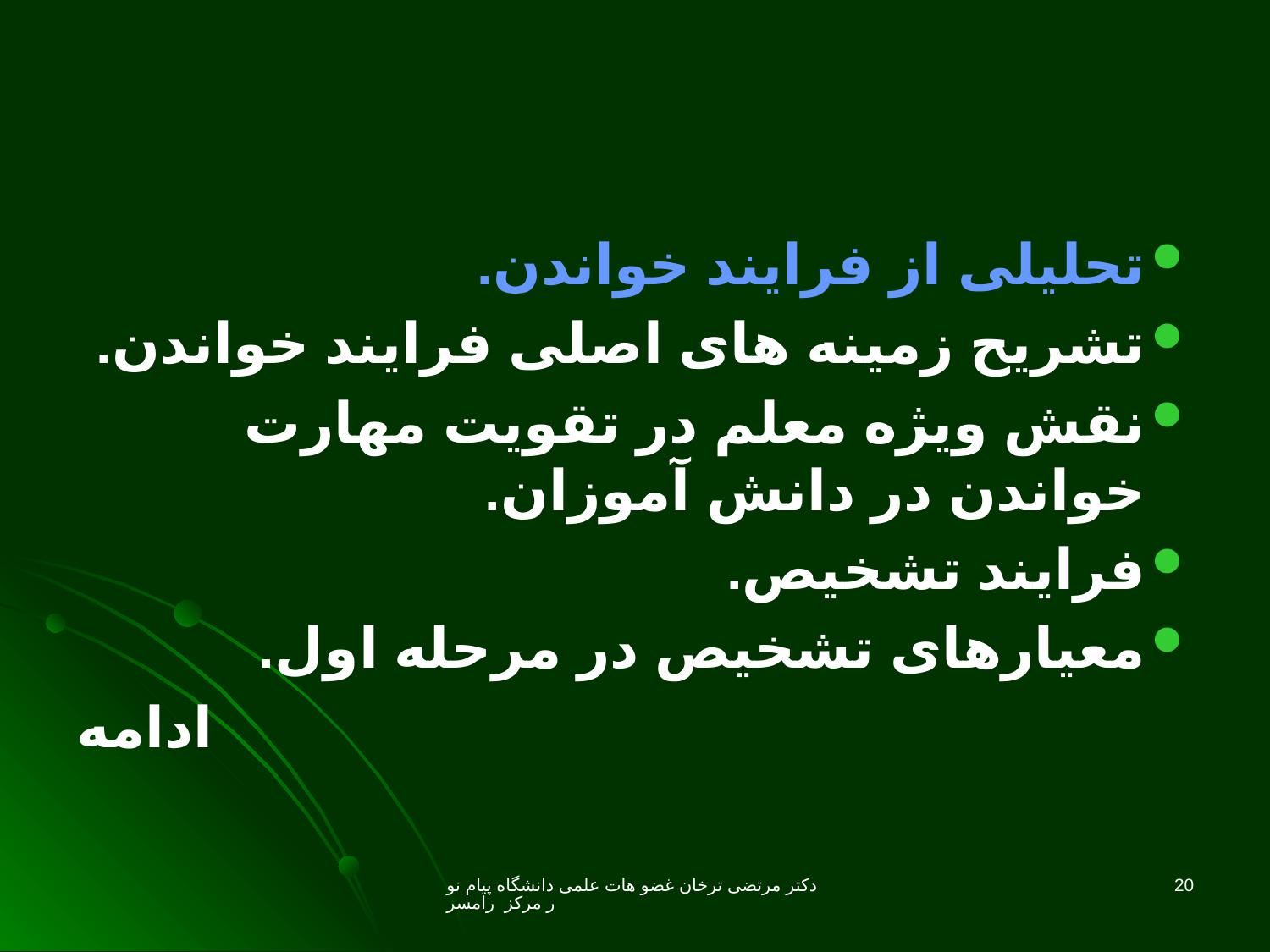

تحلیلی از فرایند خواندن.
تشریح زمینه های اصلی فرایند خواندن.
نقش ویژه معلم در تقویت مهارت خواندن در دانش آموزان.
فرایند تشخیص.
معیارهای تشخیص در مرحله اول.
ادامه
دکتر مرتضی ترخان غضو هات علمی دانشگاه پیام نور مرکز رامسر
20